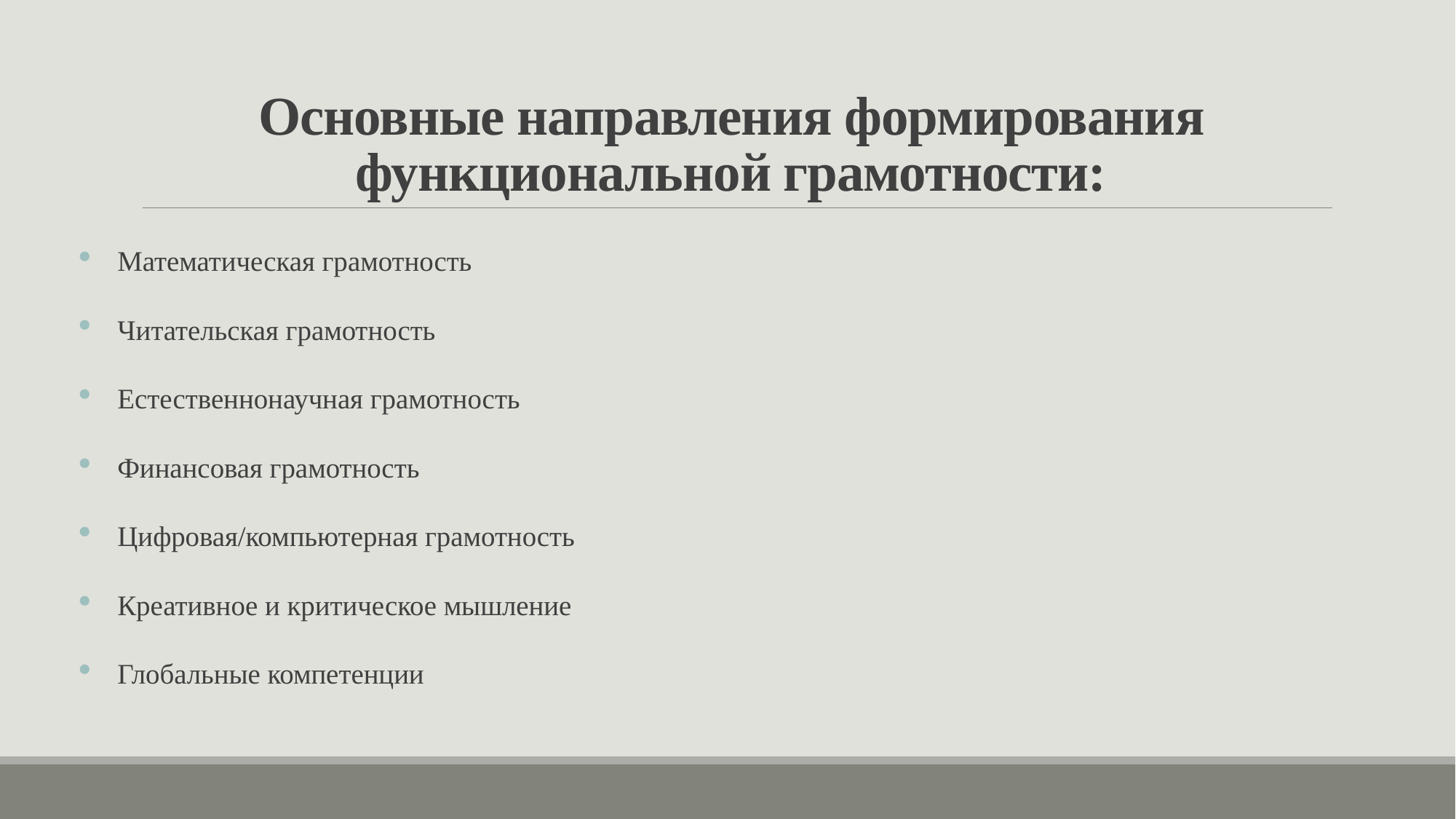

# Основные направления формирования функциональной грамотности:
Математическая грамотность
Читательская грамотность
Естественнонаучная грамотность
Финансовая грамотность
Цифровая/компьютерная грамотность
Креативное и критическое мышление
Глобальные компетенции